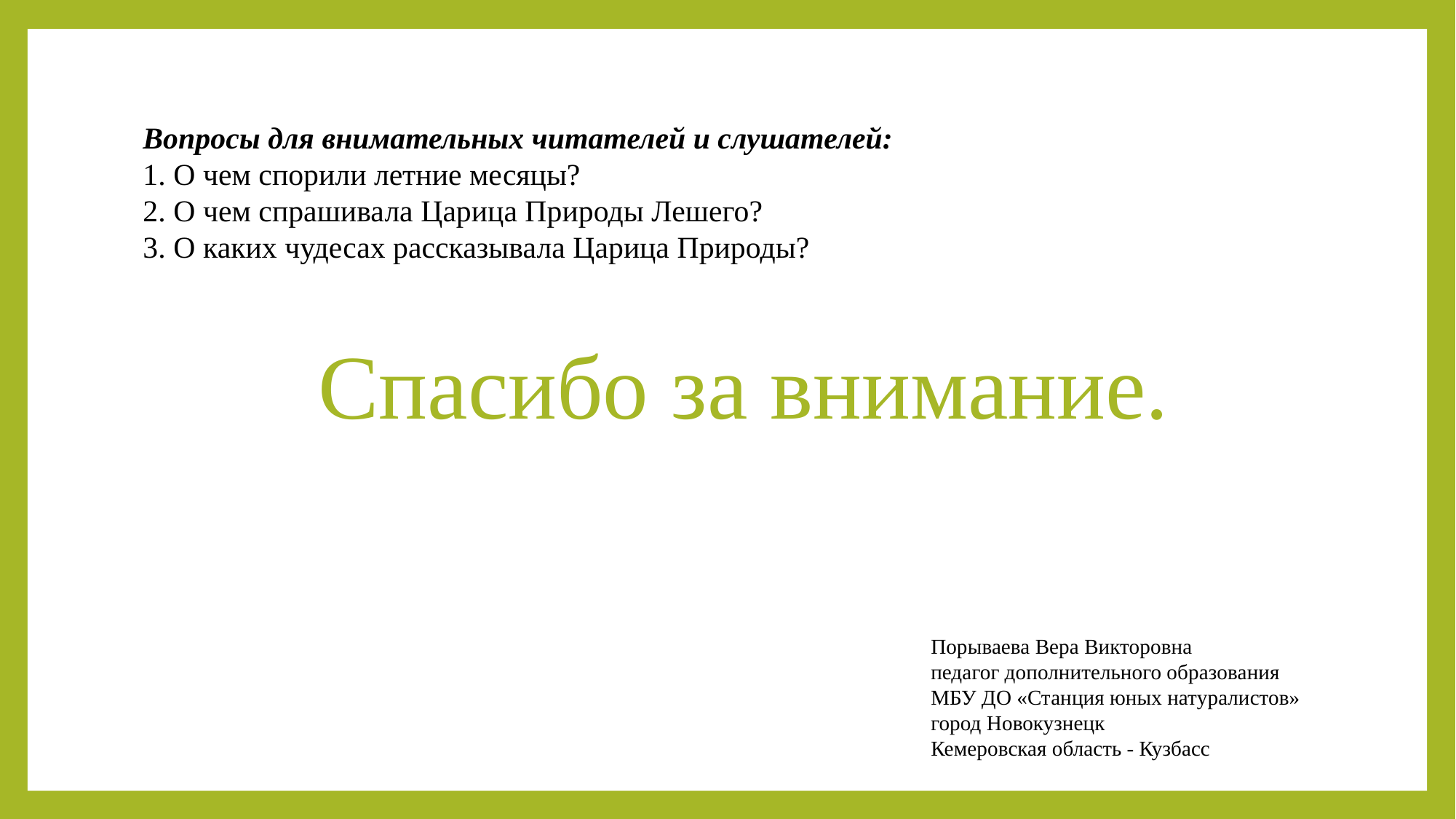

Вопросы для внимательных читателей и слушателей:
1. О чем спорили летние месяцы?
2. О чем спрашивала Царица Природы Лешего?
3. О каких чудесах рассказывала Царица Природы?
# Спасибо за внимание.
Порываева Вера Викторовна
педагог дополнительного образования
МБУ ДО «Станция юных натуралистов»
город Новокузнецк
Кемеровская область - Кузбасс